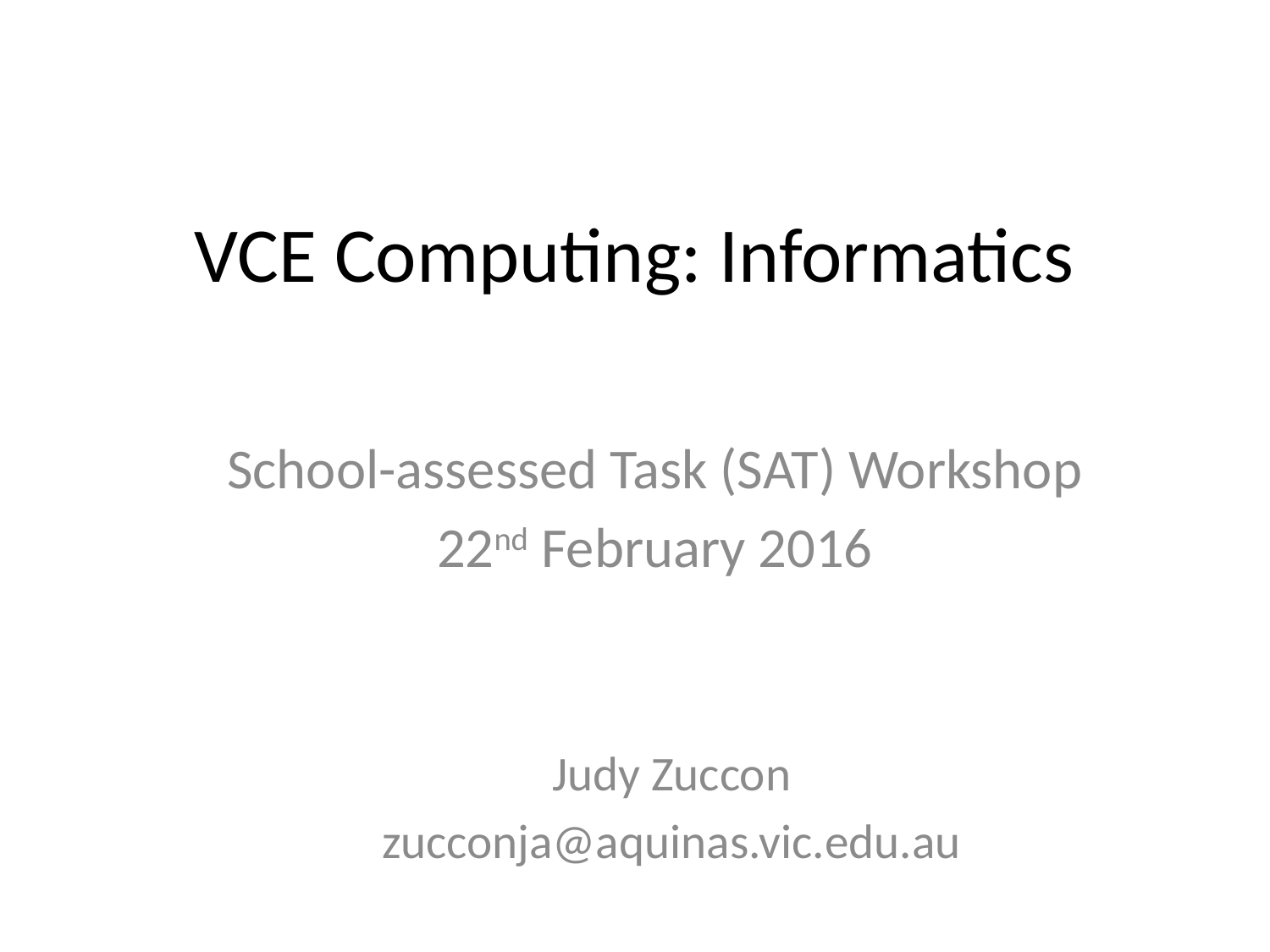

# VCE Computing: Informatics
School-assessed Task (SAT) Workshop
22nd February 2016
Judy Zuccon
zucconja@aquinas.vic.edu.au